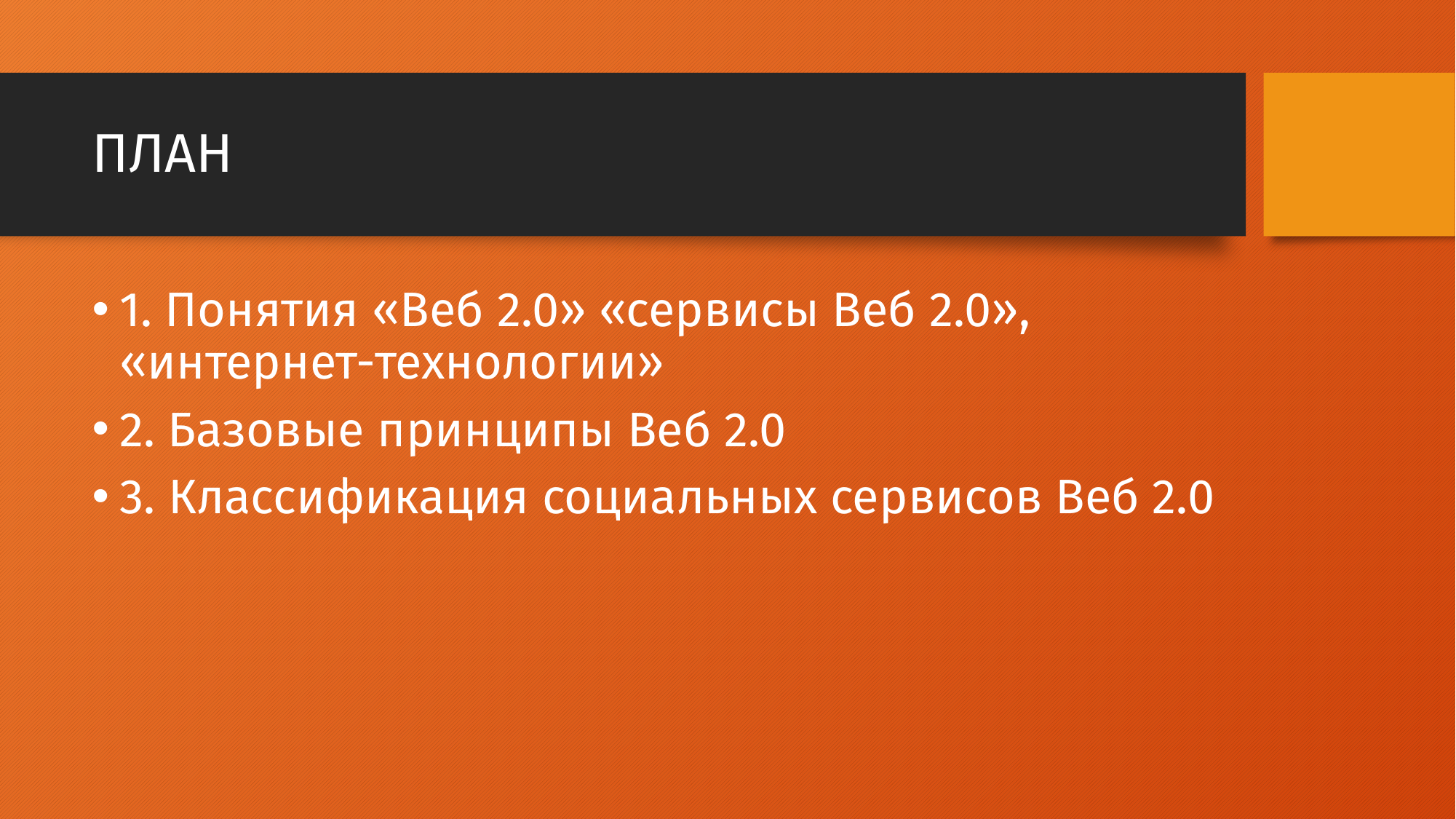

# ПЛАН
1. Понятия «Веб 2.0» «сервисы Веб 2.0», «интернет-технологии»
2. Базовые принципы Веб 2.0
3. Классификация социальных сервисов Веб 2.0